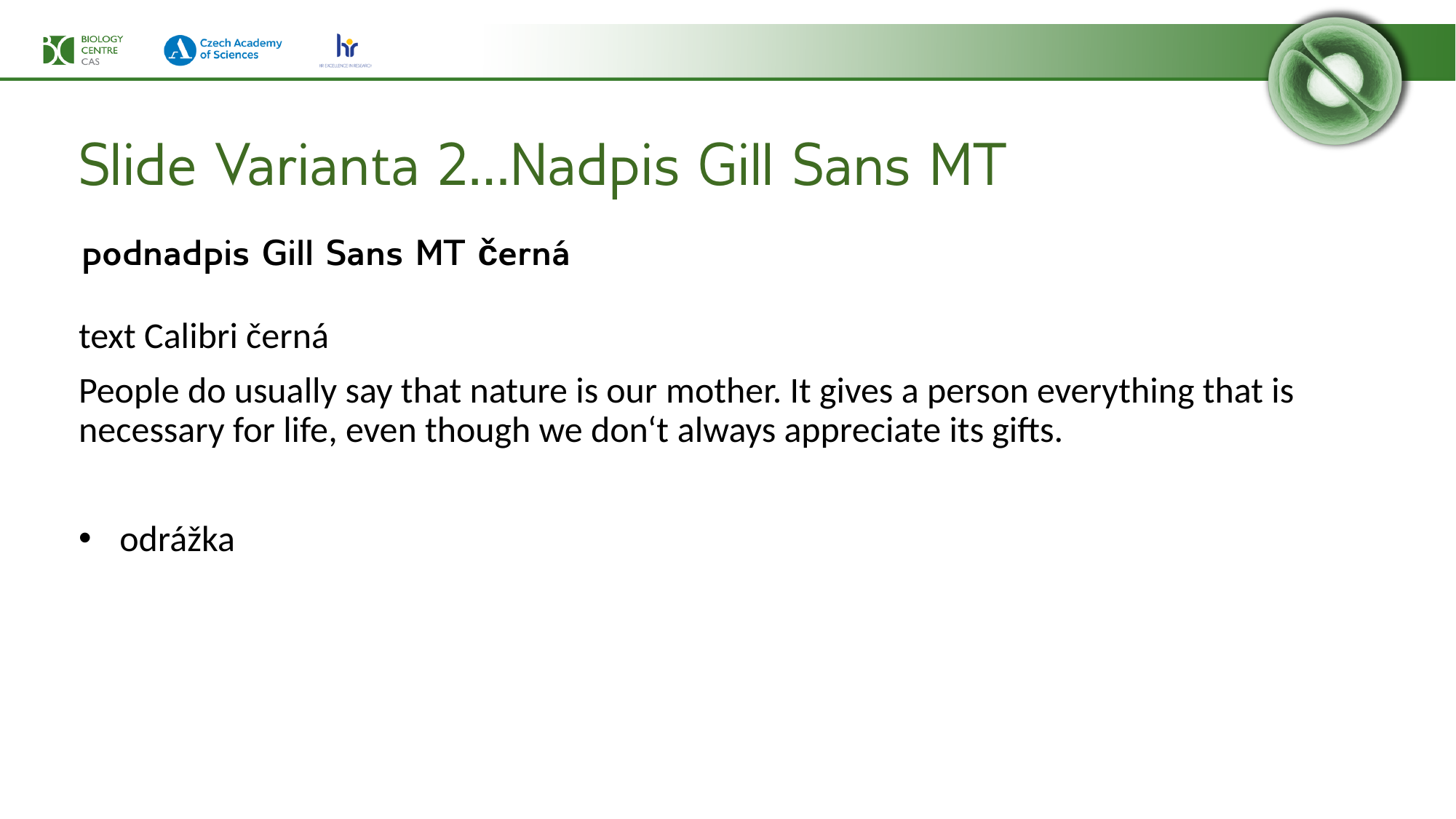

# Slide Varianta 2…Nadpis Gill Sans MT
podnadpis Gill Sans MT černá
text Calibri černá
People do usually say that nature is our mother. It gives a person everything that is necessary for life, even though we don‘t always appreciate its gifts.

odrážka